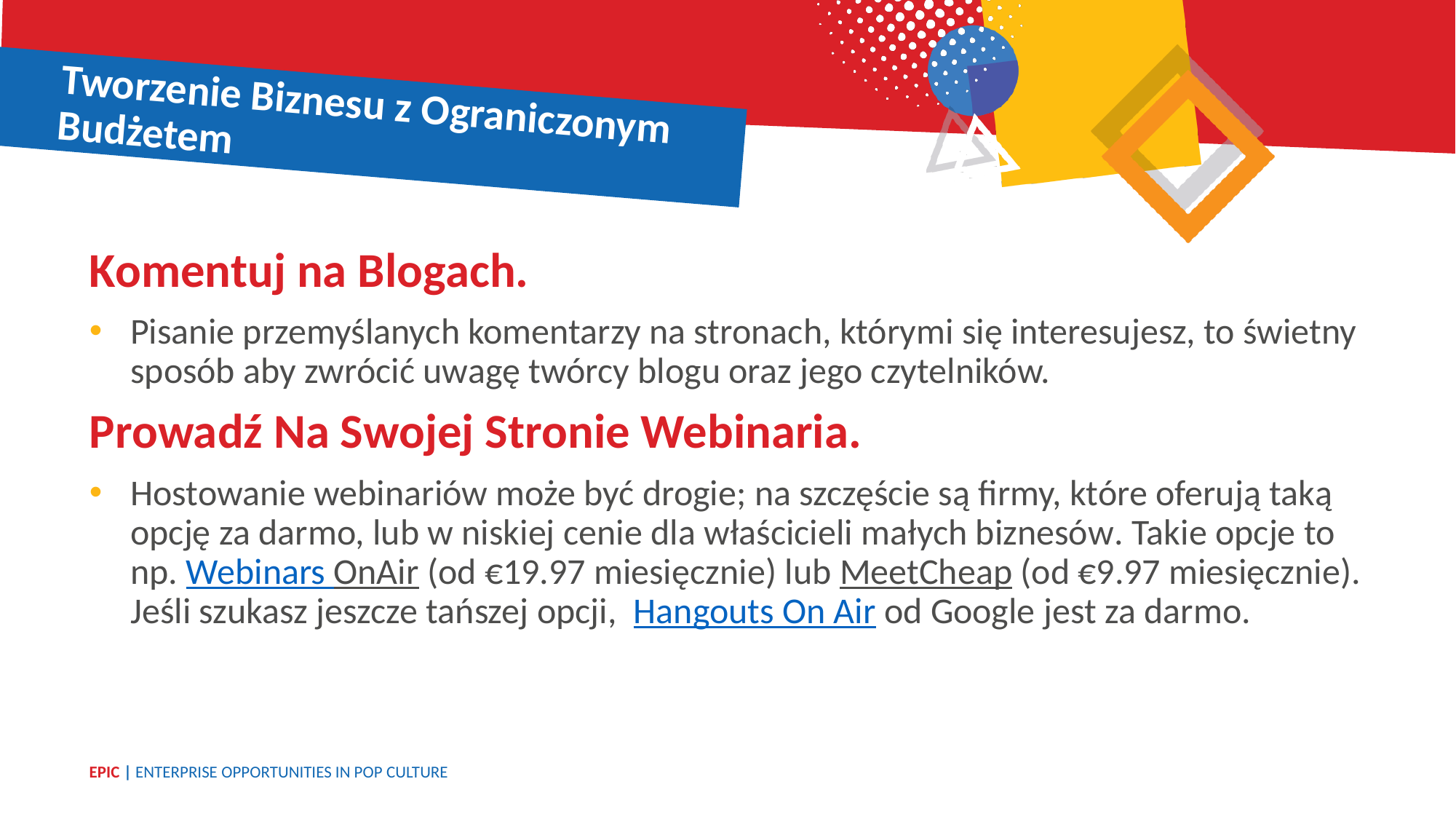

Tworzenie Biznesu z Ograniczonym Budżetem

Komentuj na Blogach.
Pisanie przemyślanych komentarzy na stronach, którymi się interesujesz, to świetny sposób aby zwrócić uwagę twórcy blogu oraz jego czytelników.
Prowadź Na Swojej Stronie Webinaria.
Hostowanie webinariów może być drogie; na szczęście są firmy, które oferują taką opcję za darmo, lub w niskiej cenie dla właścicieli małych biznesów. Takie opcje to np. Webinars OnAir (od €19.97 miesięcznie) lub MeetCheap (od €9.97 miesięcznie). Jeśli szukasz jeszcze tańszej opcji,  Hangouts On Air od Google jest za darmo.